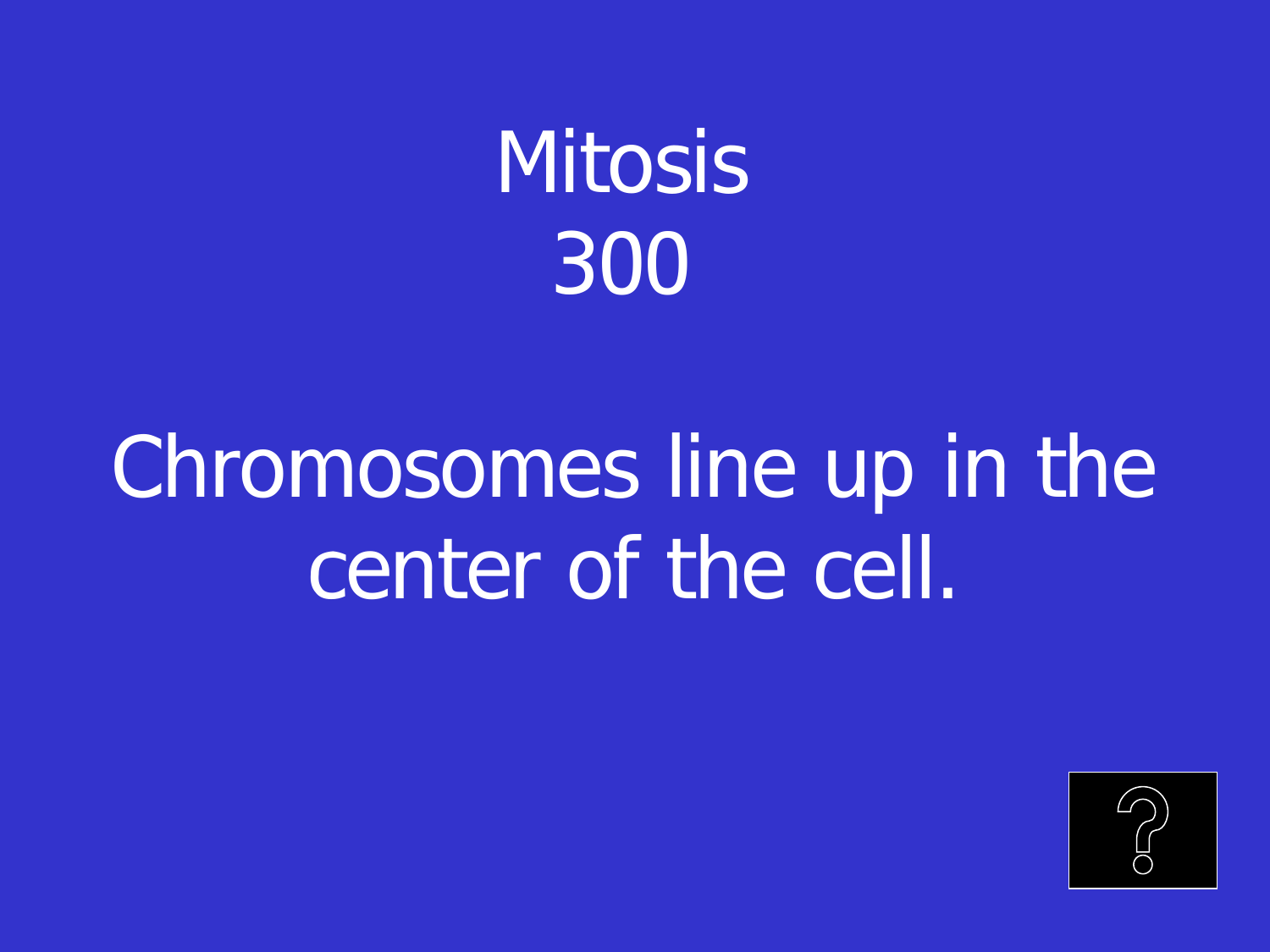

# Mitosis 300 Chromosomes line up in the center of the cell.